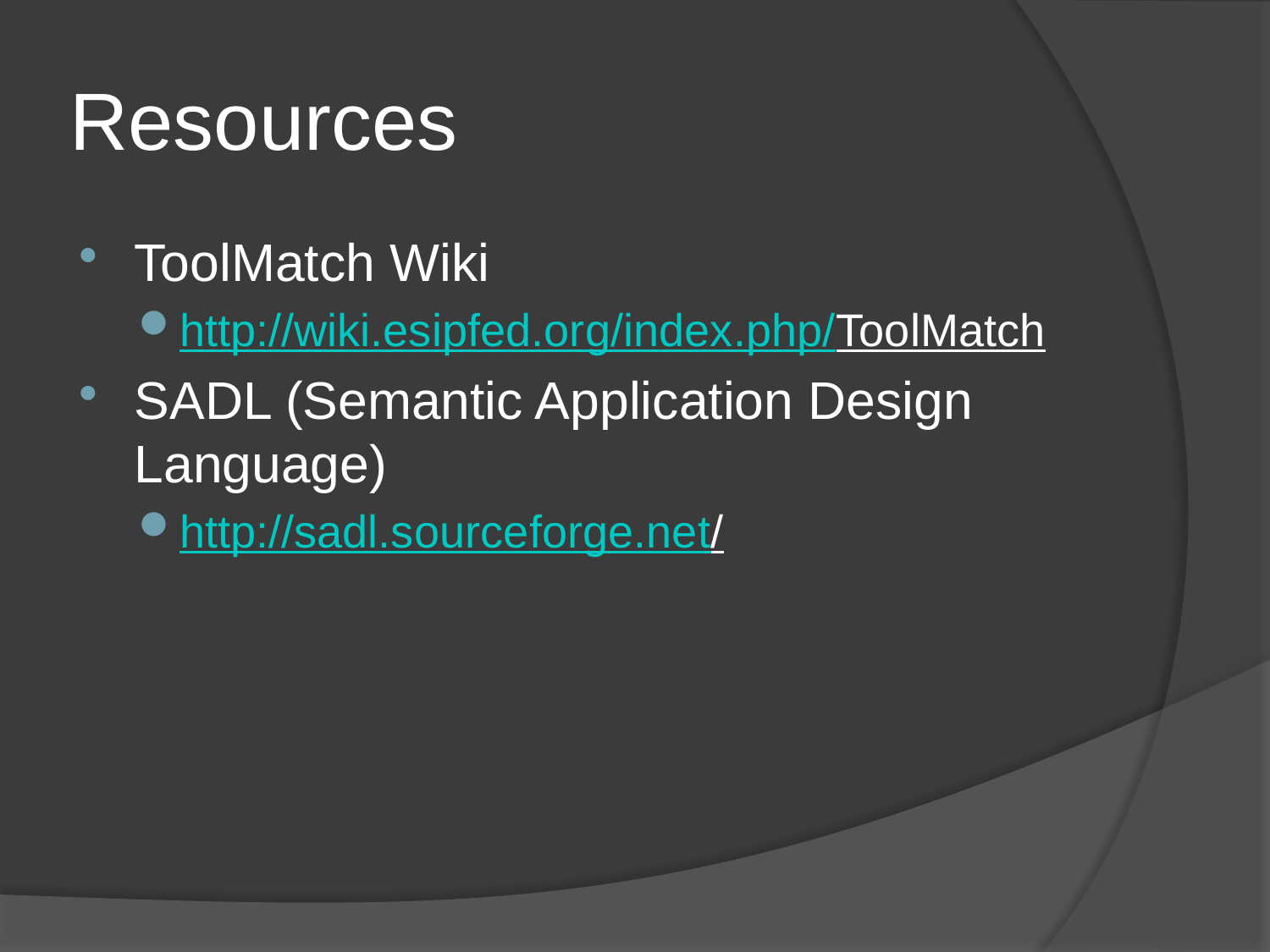

# Resources
ToolMatch Wiki
http://wiki.esipfed.org/index.php/ToolMatch
SADL (Semantic Application Design Language)
http://sadl.sourceforge.net/